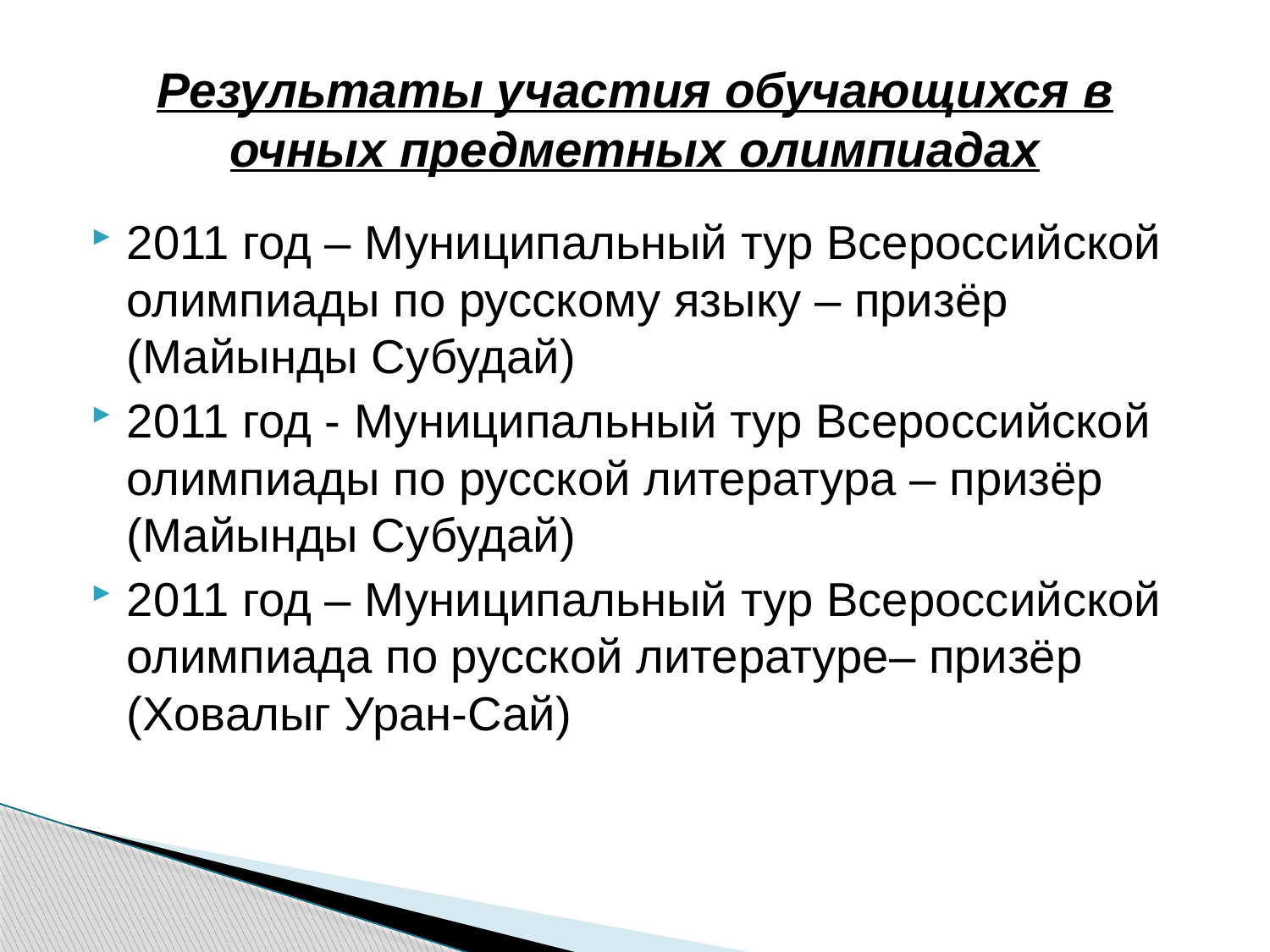

# Результаты участия обучающихся в очных предметных олимпиадах
2011 год – Муниципальный тур Всероссийской олимпиады по русскому языку – призёр (Майынды Субудай)
2011 год - Муниципальный тур Всероссийской олимпиады по русской литература – призёр (Майынды Субудай)
2011 год – Муниципальный тур Всероссийской олимпиада по русской литературе– призёр (Ховалыг Уран-Сай)